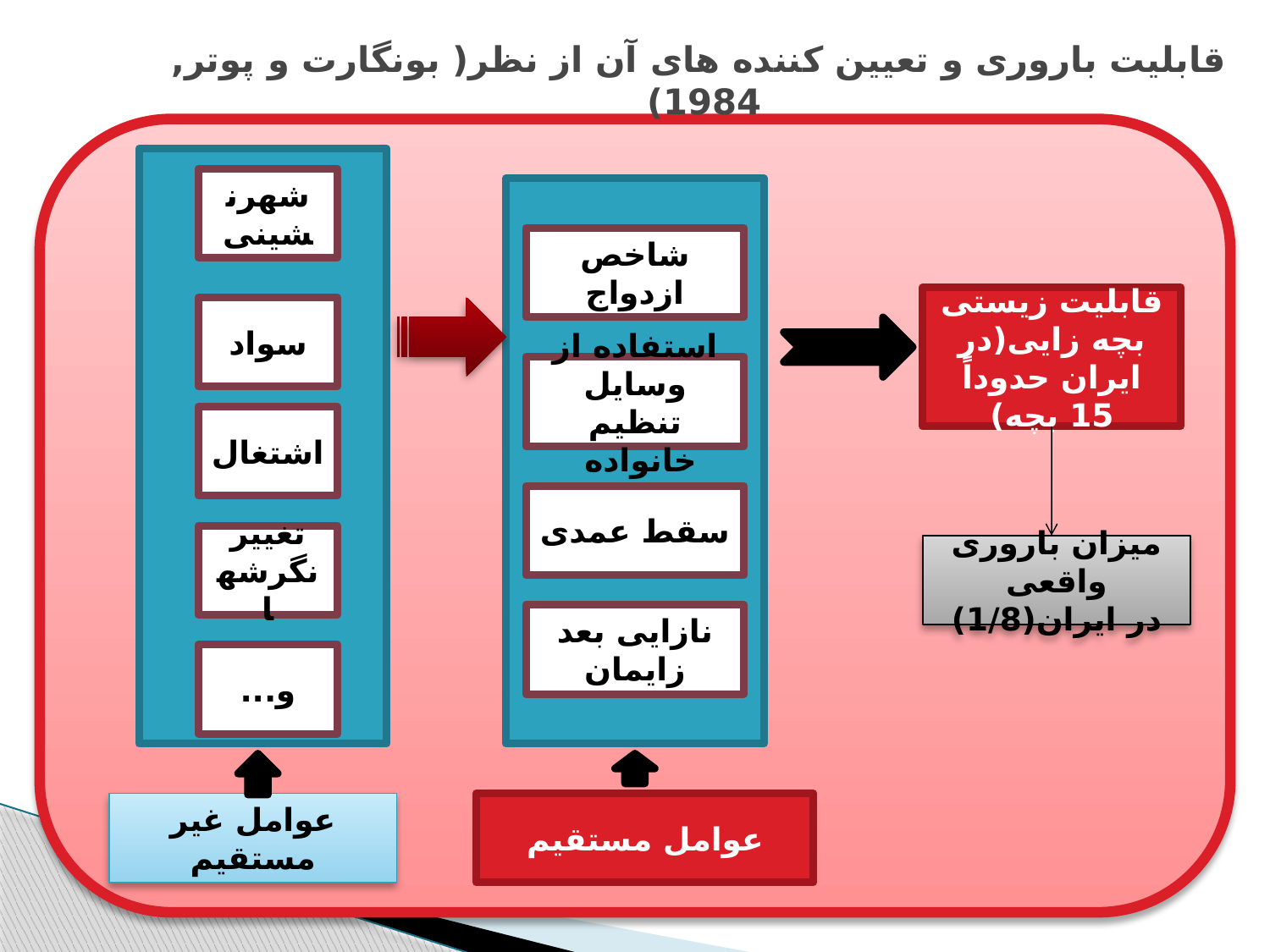

# قابلیت باروری و تعیین کننده های آن از نظر( بونگارت و پوتر, 1984)

شهرنشینی

شاخص ازدواج
قابلیت زیستی بچه زایی(در ایران حدوداً 15 بچه)
سواد

استفاده از وسایل تنظیم خانواده
اشتغال
سقط عمدی
تغییر نگرشها
میزان باروری واقعی
در ایران(1/8)
نازایی بعد زایمان
و...

عوامل غیر مستقیم
عوامل مستقیم